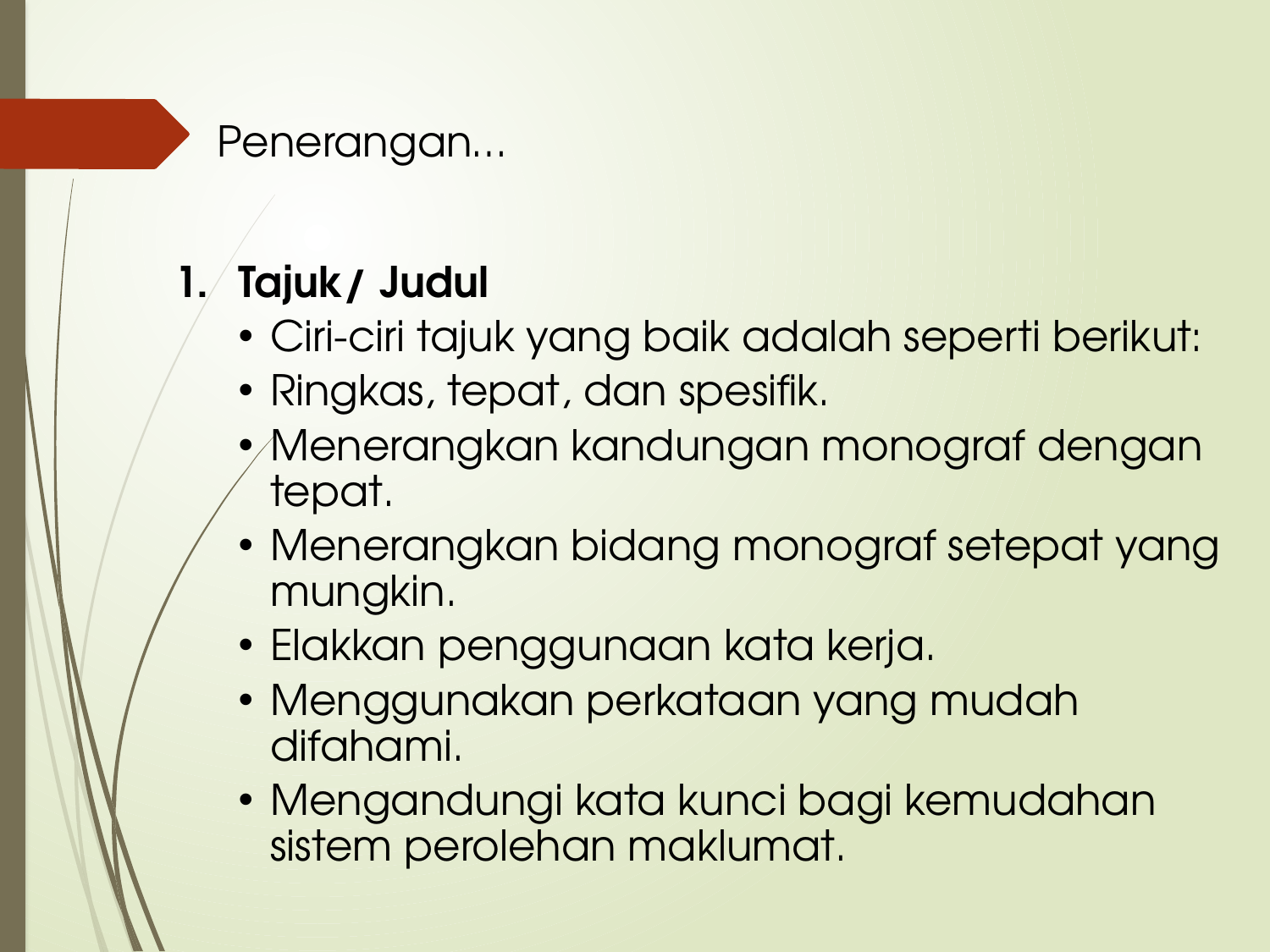

Penerangan…
Tajuk/ Judul
Ciri-ciri tajuk yang baik adalah seperti berikut:
Ringkas, tepat, dan spesifik.
Menerangkan kandungan monograf dengan tepat.
Menerangkan bidang monograf setepat yang mungkin.
Elakkan penggunaan kata kerja.
Menggunakan perkataan yang mudah difahami.
Mengandungi kata kunci bagi kemudahan sistem perolehan maklumat.